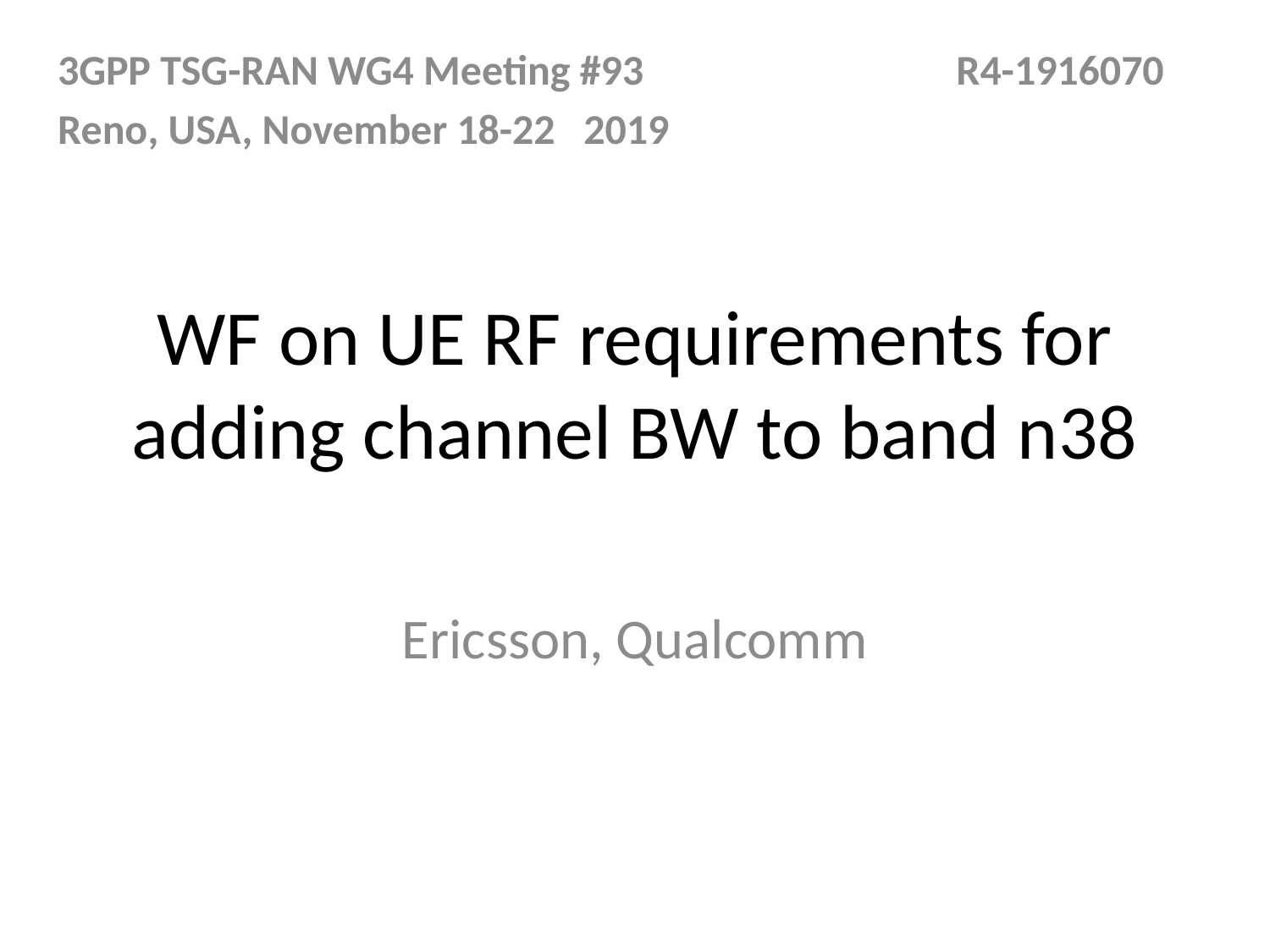

3GPP TSG-RAN WG4 Meeting #93           		 R4-1916070
Reno, USA, November 18-22   2019

# WF on UE RF requirements for adding channel BW to band n38
Ericsson, Qualcomm